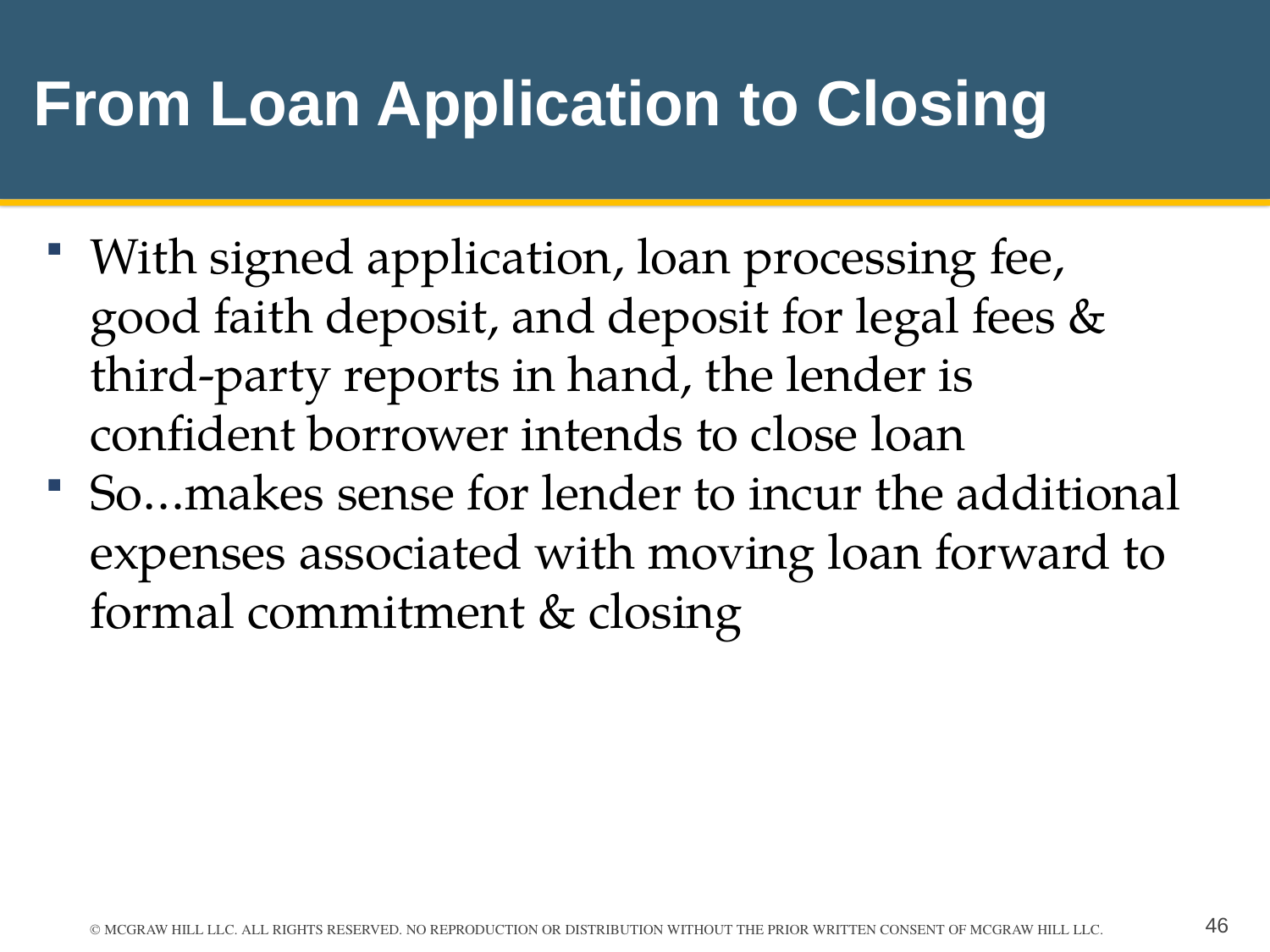

# From Loan Application to Closing
With signed application, loan processing fee, good faith deposit, and deposit for legal fees & third-party reports in hand, the lender is confident borrower intends to close loan
So…makes sense for lender to incur the additional expenses associated with moving loan forward to formal commitment & closing
© MCGRAW HILL LLC. ALL RIGHTS RESERVED. NO REPRODUCTION OR DISTRIBUTION WITHOUT THE PRIOR WRITTEN CONSENT OF MCGRAW HILL LLC.
46